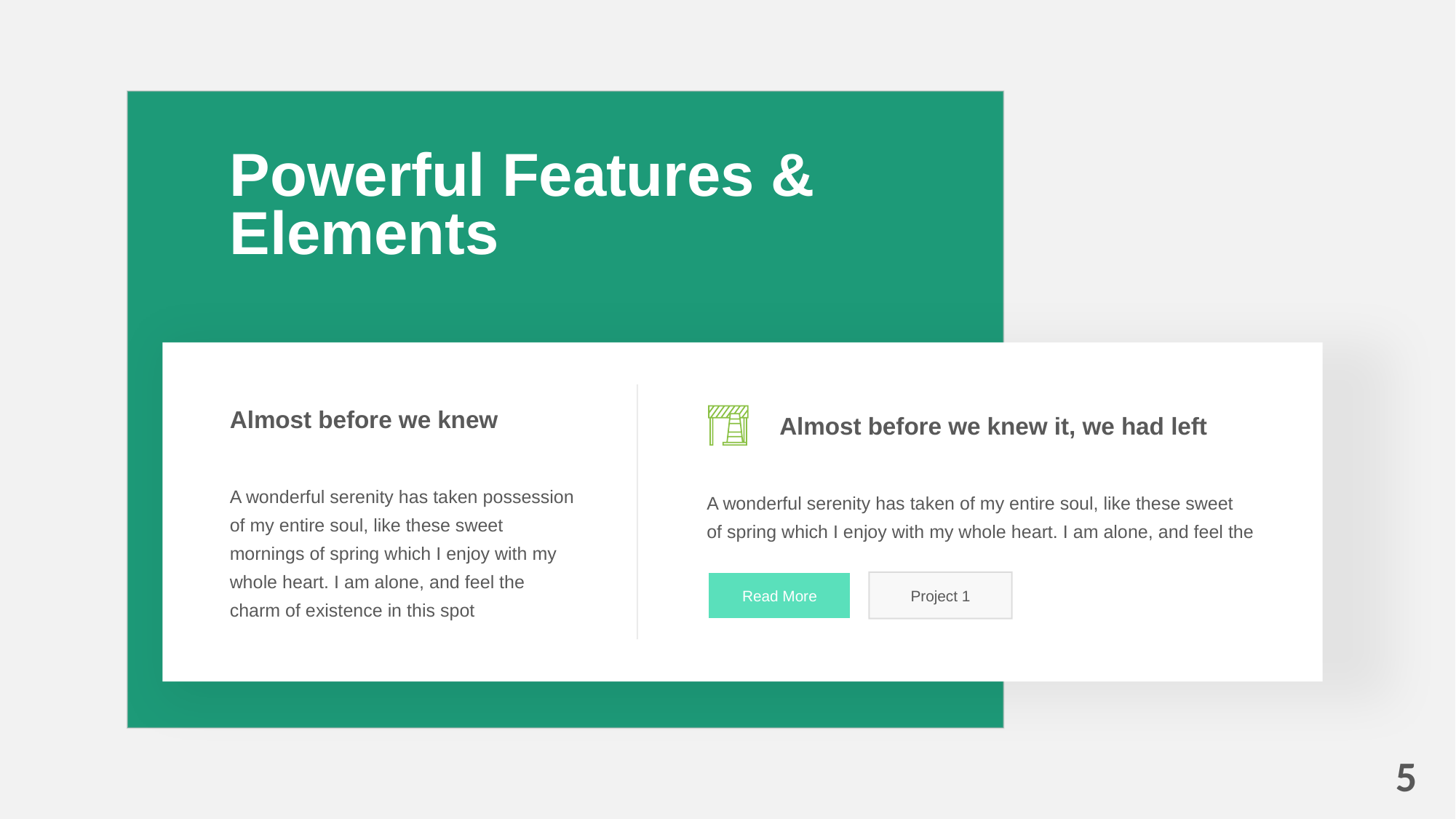

Powerful Features & Elements

Almost before we knew
A wonderful serenity has taken possession of my entire soul, like these sweet mornings of spring which I enjoy with my whole heart. I am alone, and feel the charm of existence in this spot
Almost before we knew it, we had left

A wonderful serenity has taken of my entire soul, like these sweet
of spring which I enjoy with my whole heart. I am alone, and feel the
Read More
Project 1